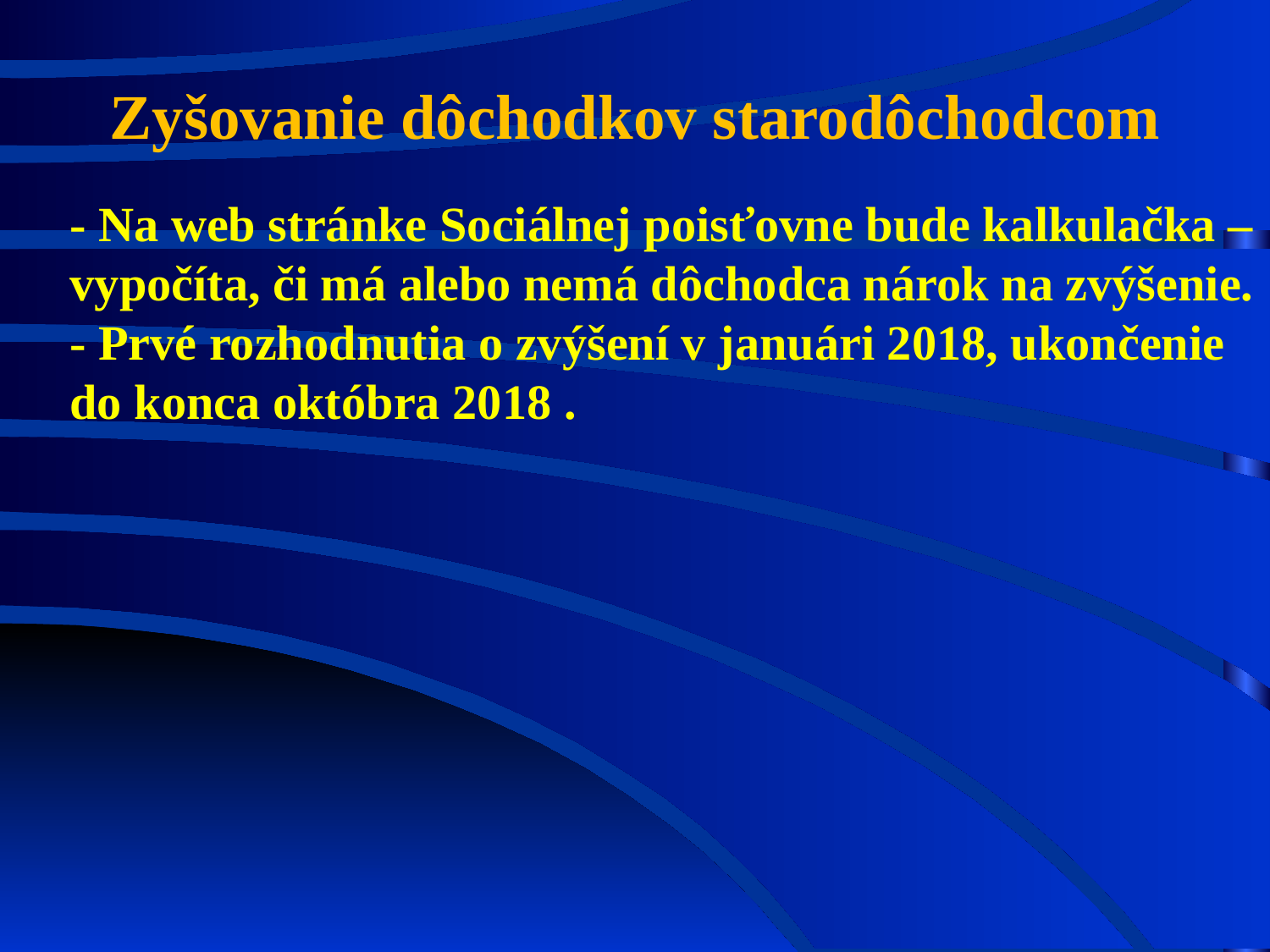

Zyšovanie dôchodkov starodôchodcom
- Na web stránke Sociálnej poisťovne bude kalkulačka – vypočíta, či má alebo nemá dôchodca nárok na zvýšenie.
- Prvé rozhodnutia o zvýšení v januári 2018, ukončenie do konca októbra 2018 .